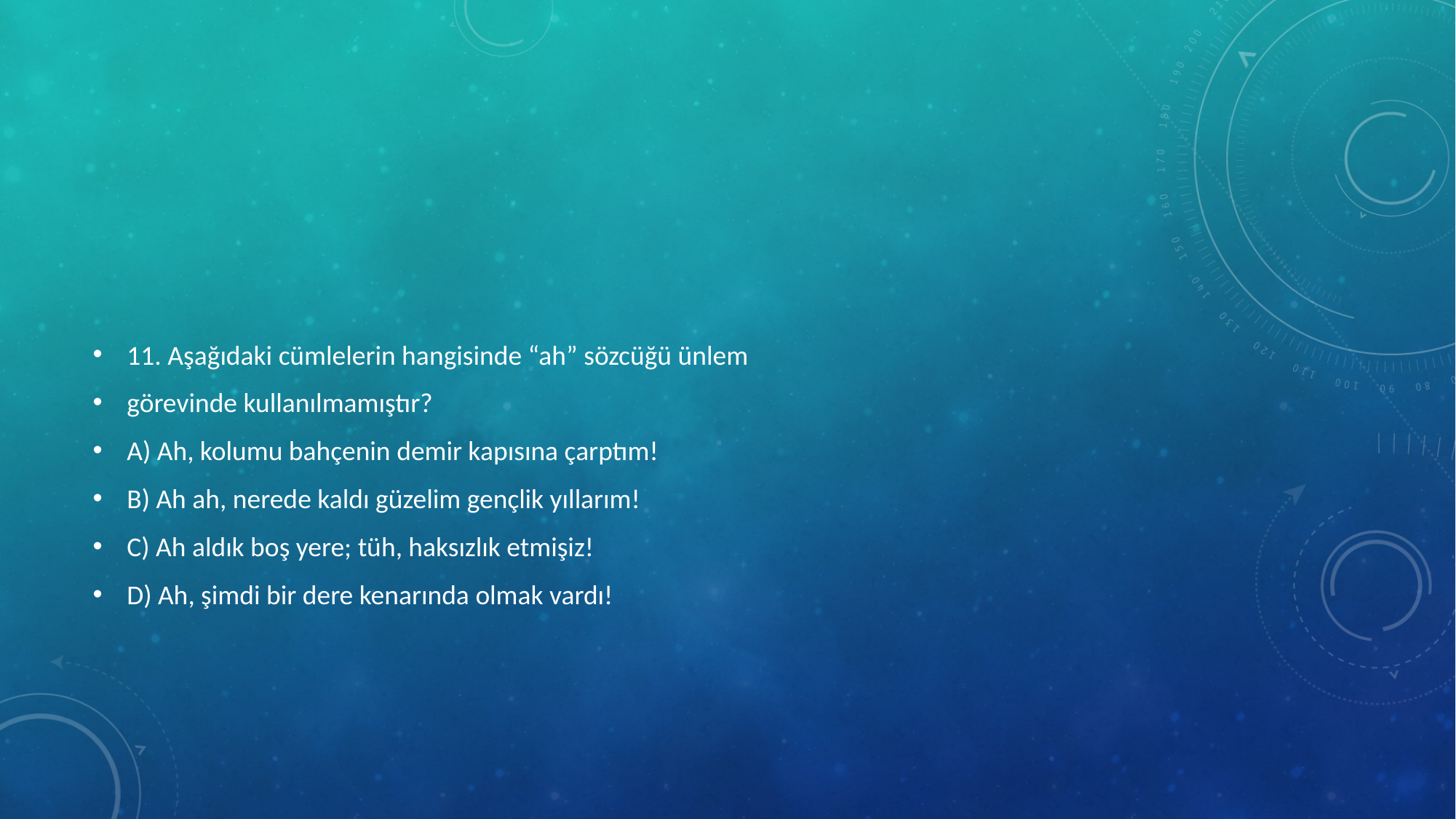

#
11. Aşağıdaki cümlelerin hangisinde “ah” sözcüğü ünlem
görevinde kullanılmamıştır?
A) Ah, kolumu bahçenin demir kapısına çarptım!
B) Ah ah, nerede kaldı güzelim gençlik yıllarım!
C) Ah aldık boş yere; tüh, haksızlık etmişiz!
D) Ah, şimdi bir dere kenarında olmak vardı!